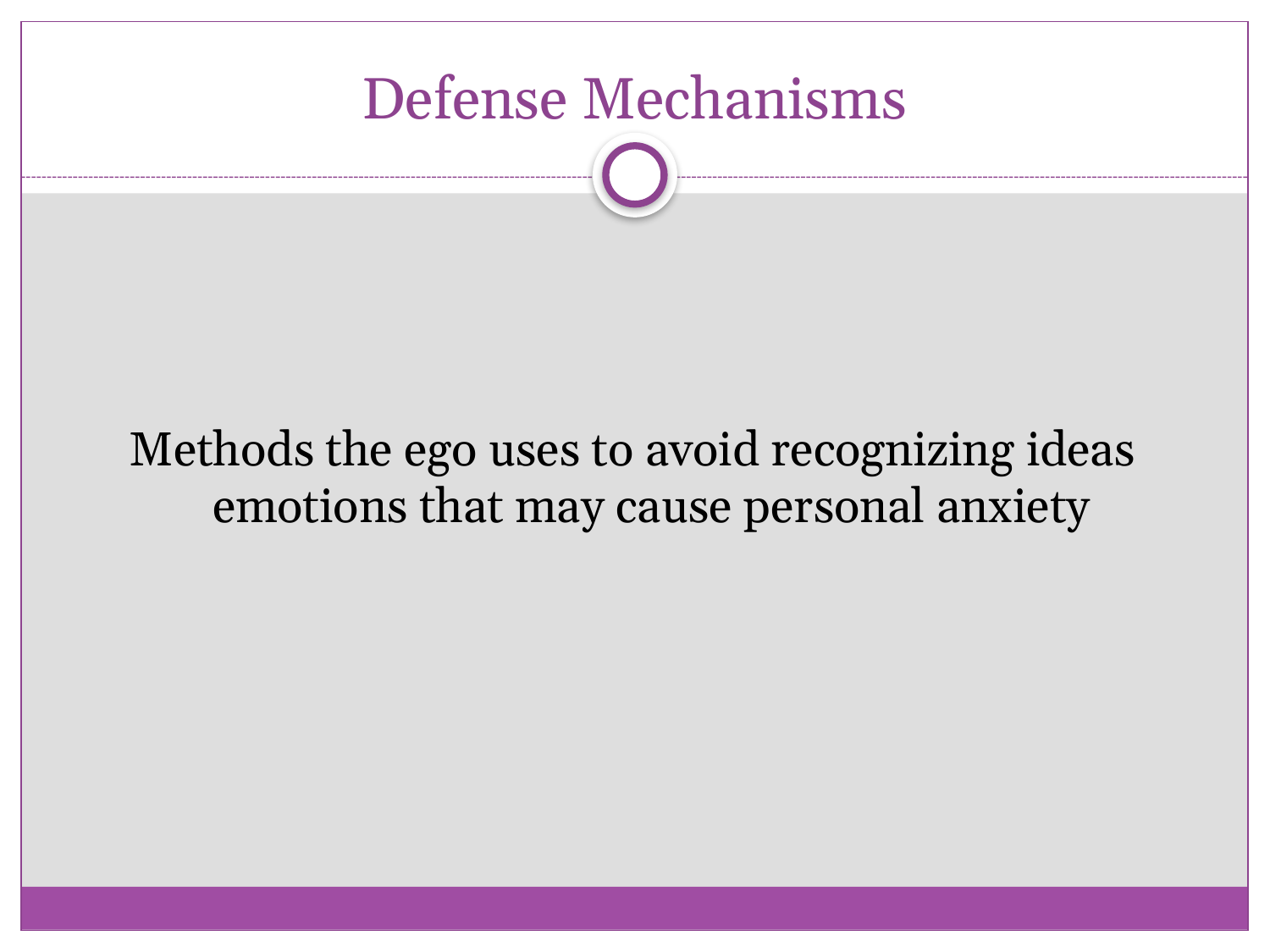

# Defense Mechanisms

Methods the ego uses to avoid recognizing ideas emotions that may cause personal anxiety